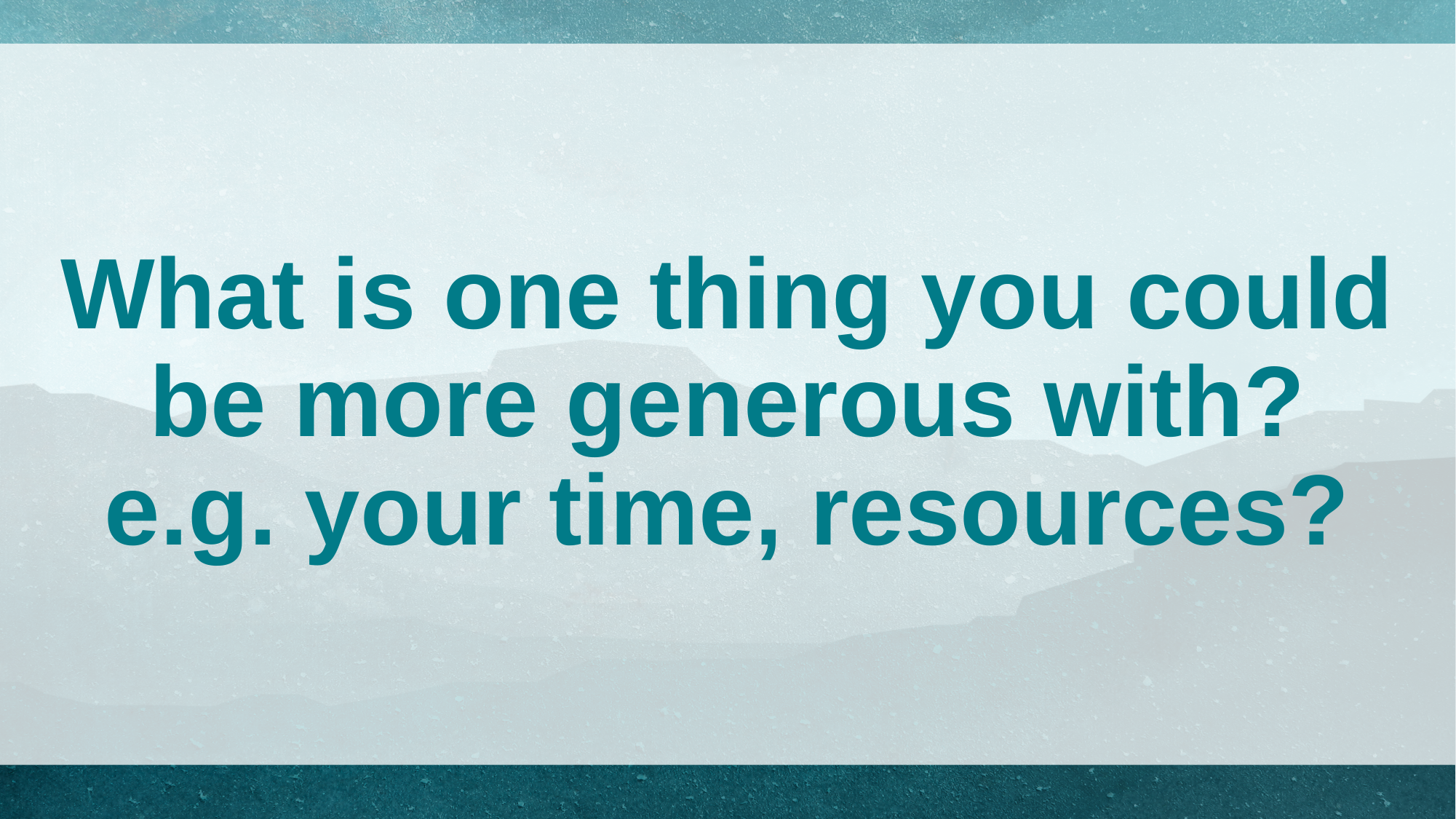

# What is one thing you could be more generous with? ​e.g. your time, resources?